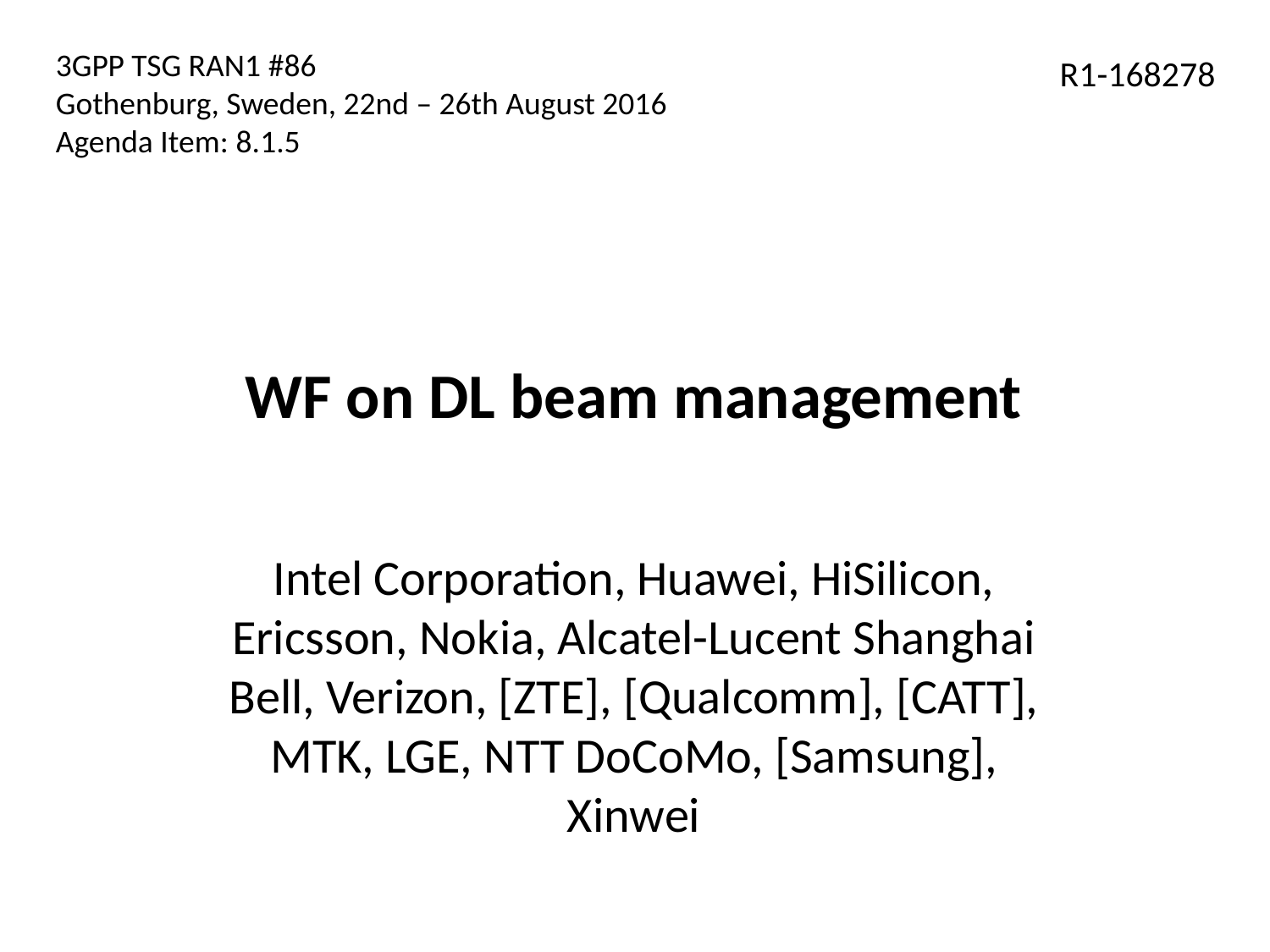

3GPP TSG RAN1 #86
Gothenburg, Sweden, 22nd – 26th August 2016
Agenda Item: 8.1.5
R1-168278
# WF on DL beam management
Intel Corporation, Huawei, HiSilicon, Ericsson, Nokia, Alcatel-Lucent Shanghai Bell, Verizon, [ZTE], [Qualcomm], [CATT], MTK, LGE, NTT DoCoMo, [Samsung], Xinwei